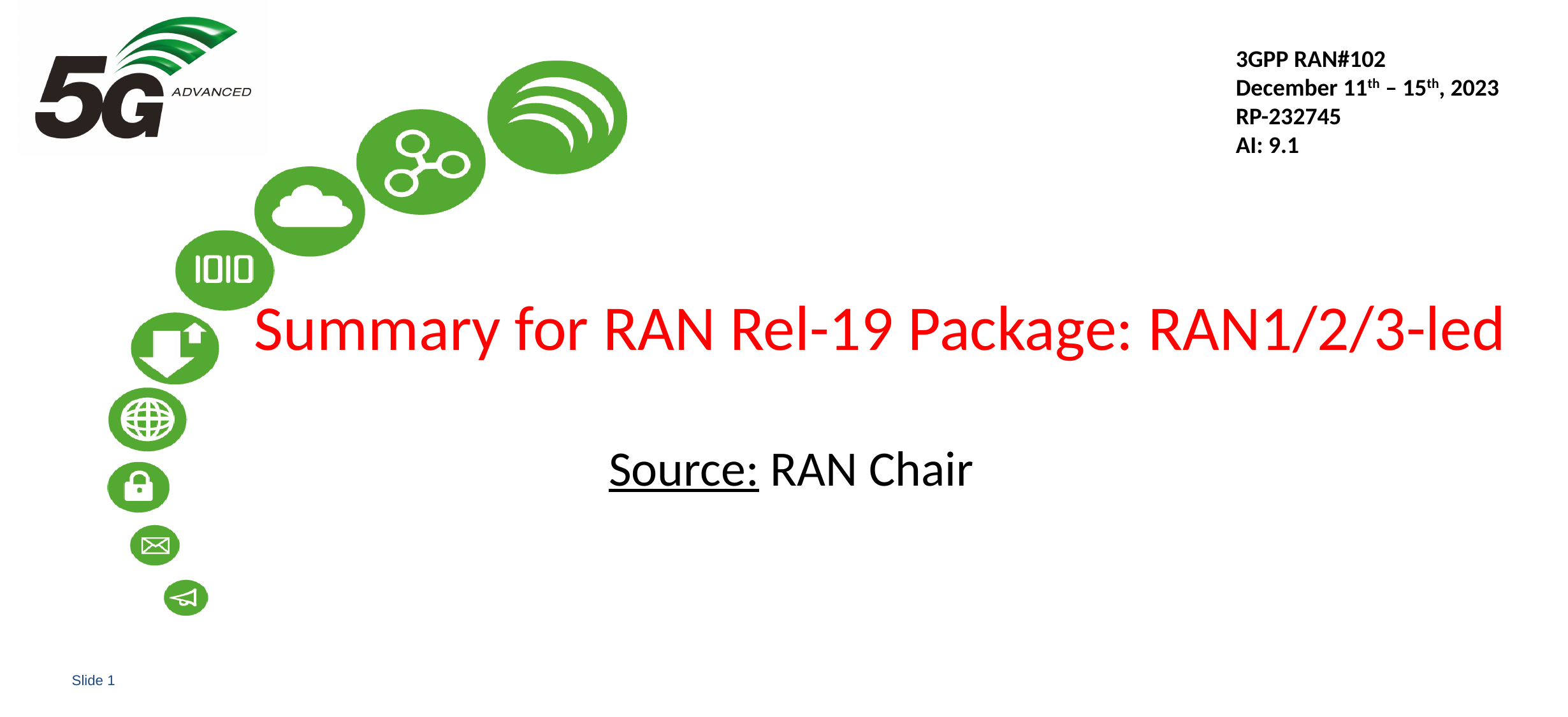

3GPP RAN#102
December 11th – 15th, 2023
RP-232745
AI: 9.1
# Summary for RAN Rel-19 Package: RAN1/2/3-led
Source: RAN Chair